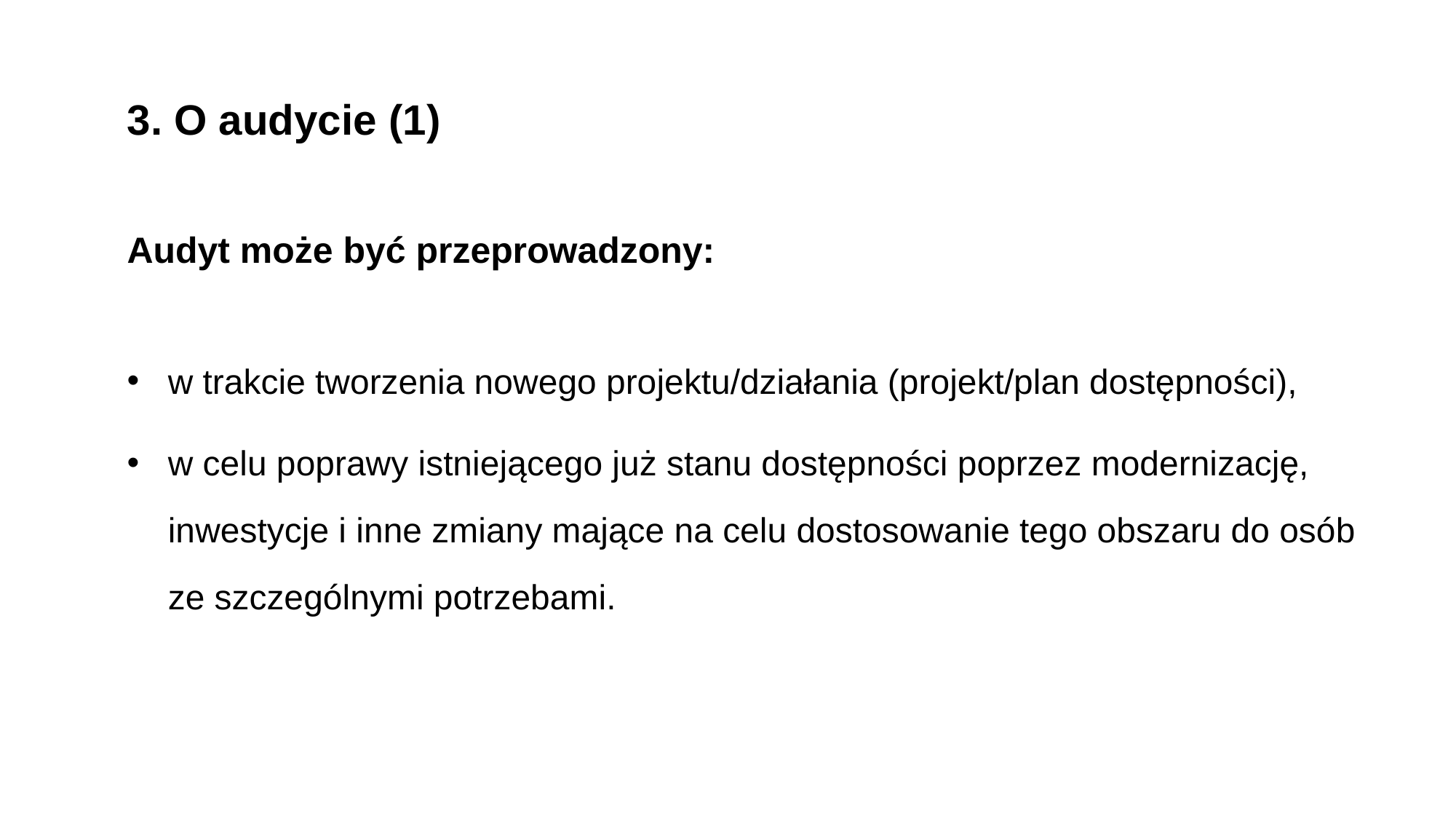

3. O audycie (1)
Audyt może być przeprowadzony:
w trakcie tworzenia nowego projektu/działania (projekt/plan dostępności),
w celu poprawy istniejącego już stanu dostępności poprzez modernizację, inwestycje i inne zmiany mające na celu dostosowanie tego obszaru do osób ze szczególnymi potrzebami.